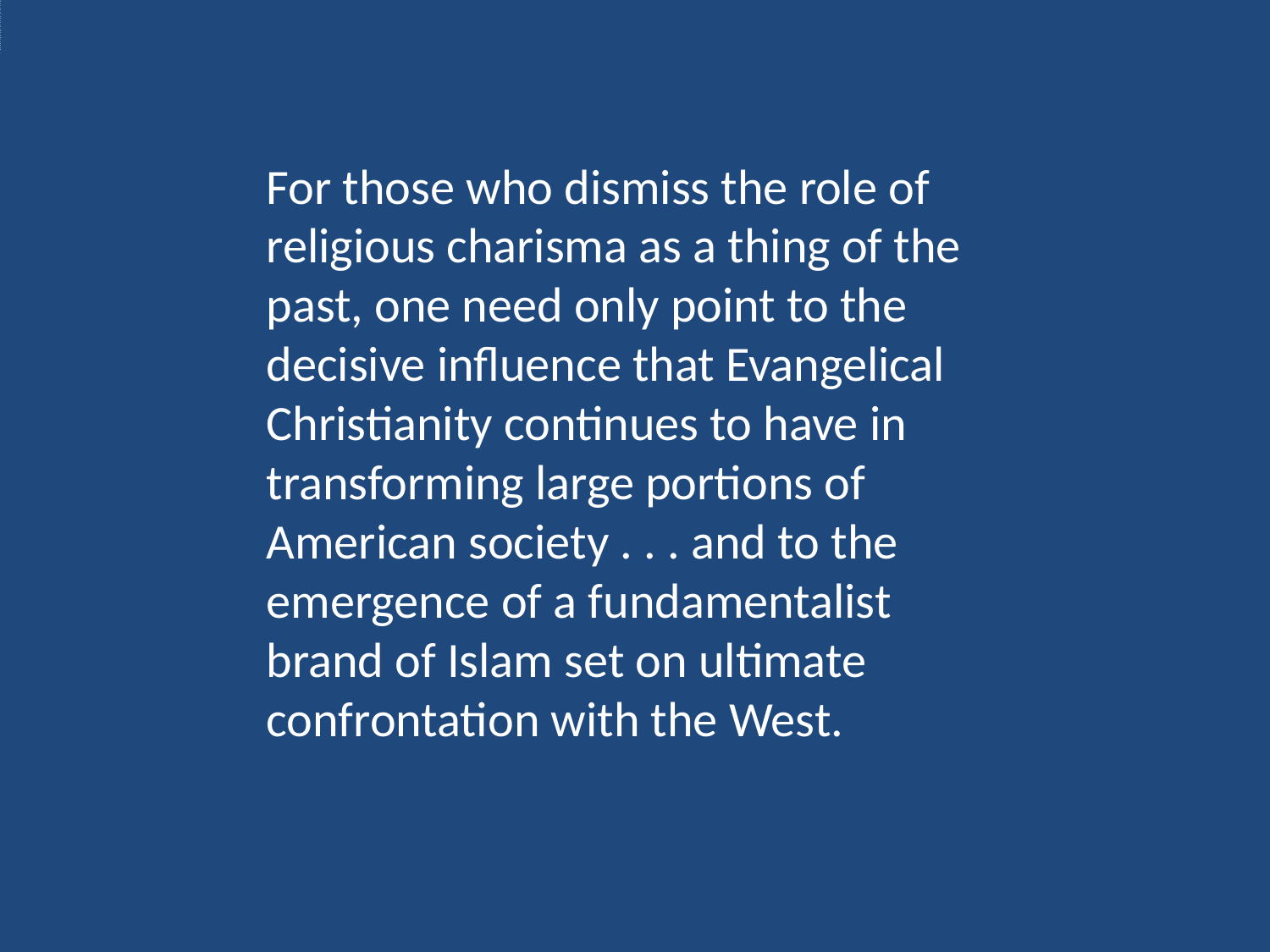

# For those who dismiss the role of religious charisma as a thing of the past, ...
For those who dismiss the role of religious charisma as a thing of the past, one need only point to the decisive influence that Evangelical Christianity continues to have in transforming large portions of American society . . . and to the emergence of a fundamentalist brand of Islam set on ultimate confrontation with the West.